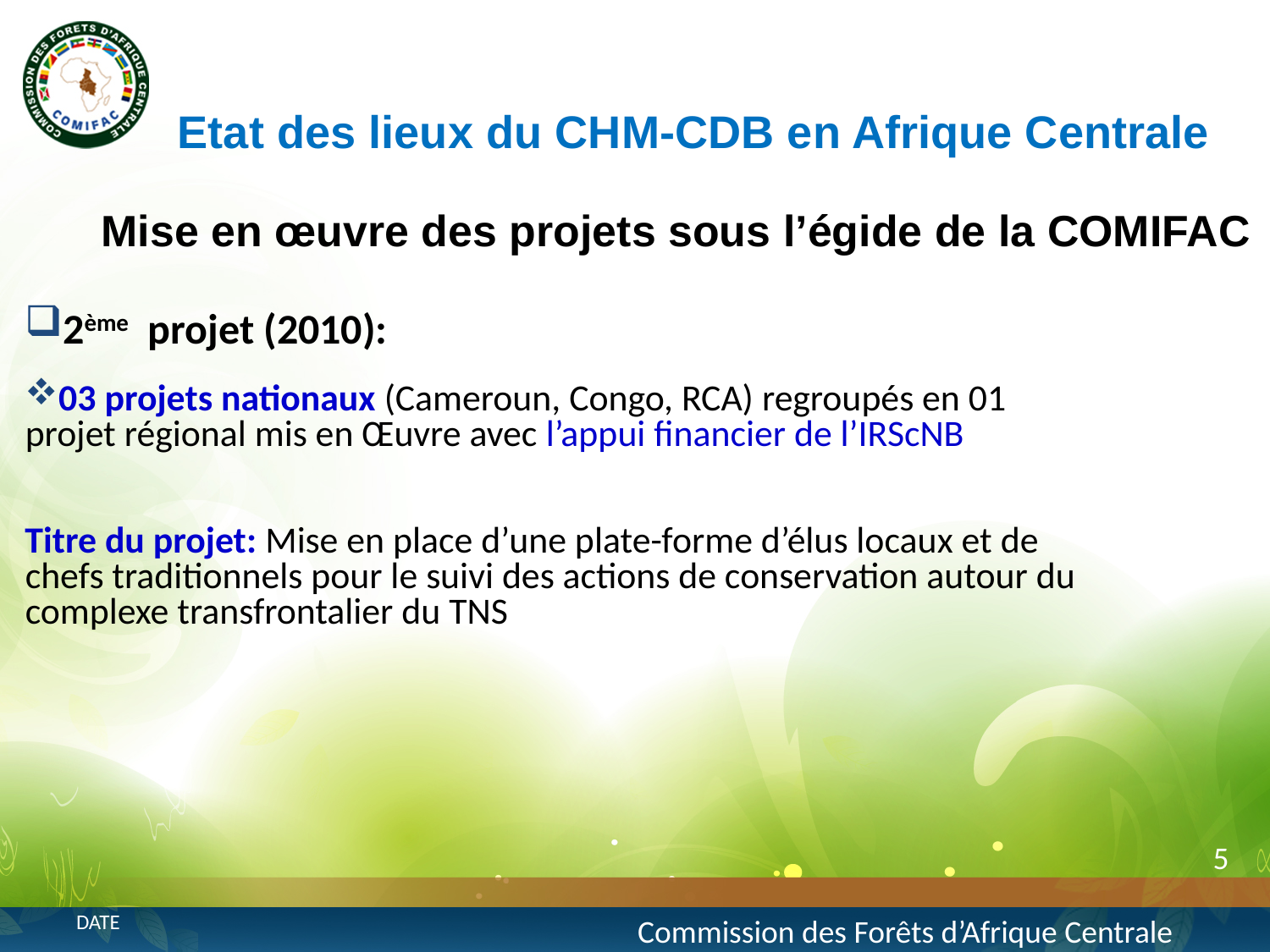

Etat des lieux du CHM-CDB en Afrique Centrale
Mise en œuvre des projets sous l’égide de la COMIFAC
2ème  projet (2010):

03 projets nationaux (Cameroun, Congo, RCA) regroupés en 01 projet régional mis en Œuvre avec l’appui financier de l’IRScNB

Titre du projet: Mise en place d’une plate-forme d’élus locaux et de chefs traditionnels pour le suivi des actions de conservation autour du complexe transfrontalier du TNS
5
Commission des Forêts d’Afrique Centrale
date